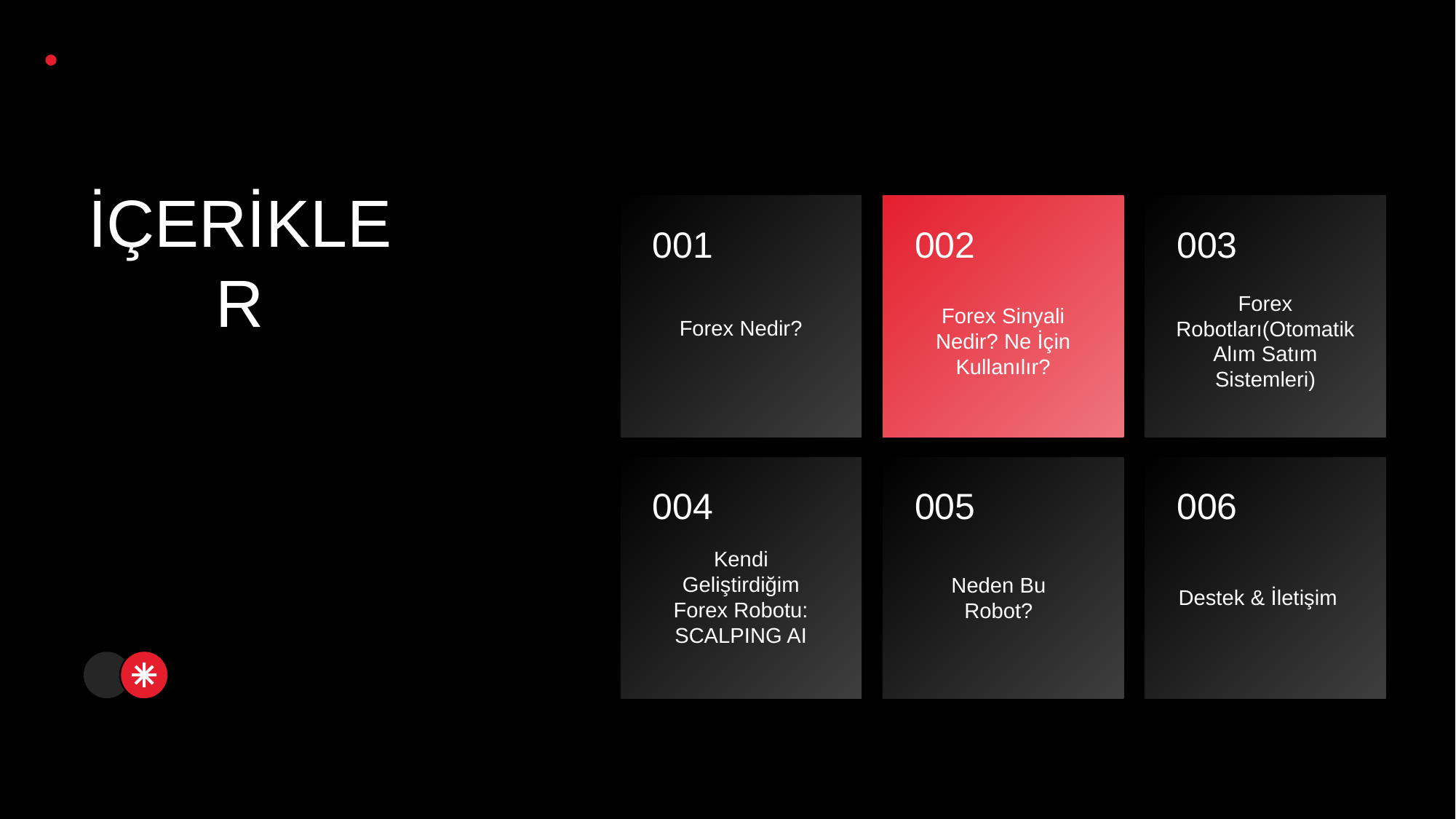

İÇERİKLER

001
002
003
Forex Robotları(Otomatik Alım Satım Sistemleri)
Forex Sinyali Nedir? Ne İçin Kullanılır?
Forex Nedir?

004
005
006
Kendi Geliştirdiğim Forex Robotu: SCALPING AI
Neden Bu Robot?
Destek & İletişim